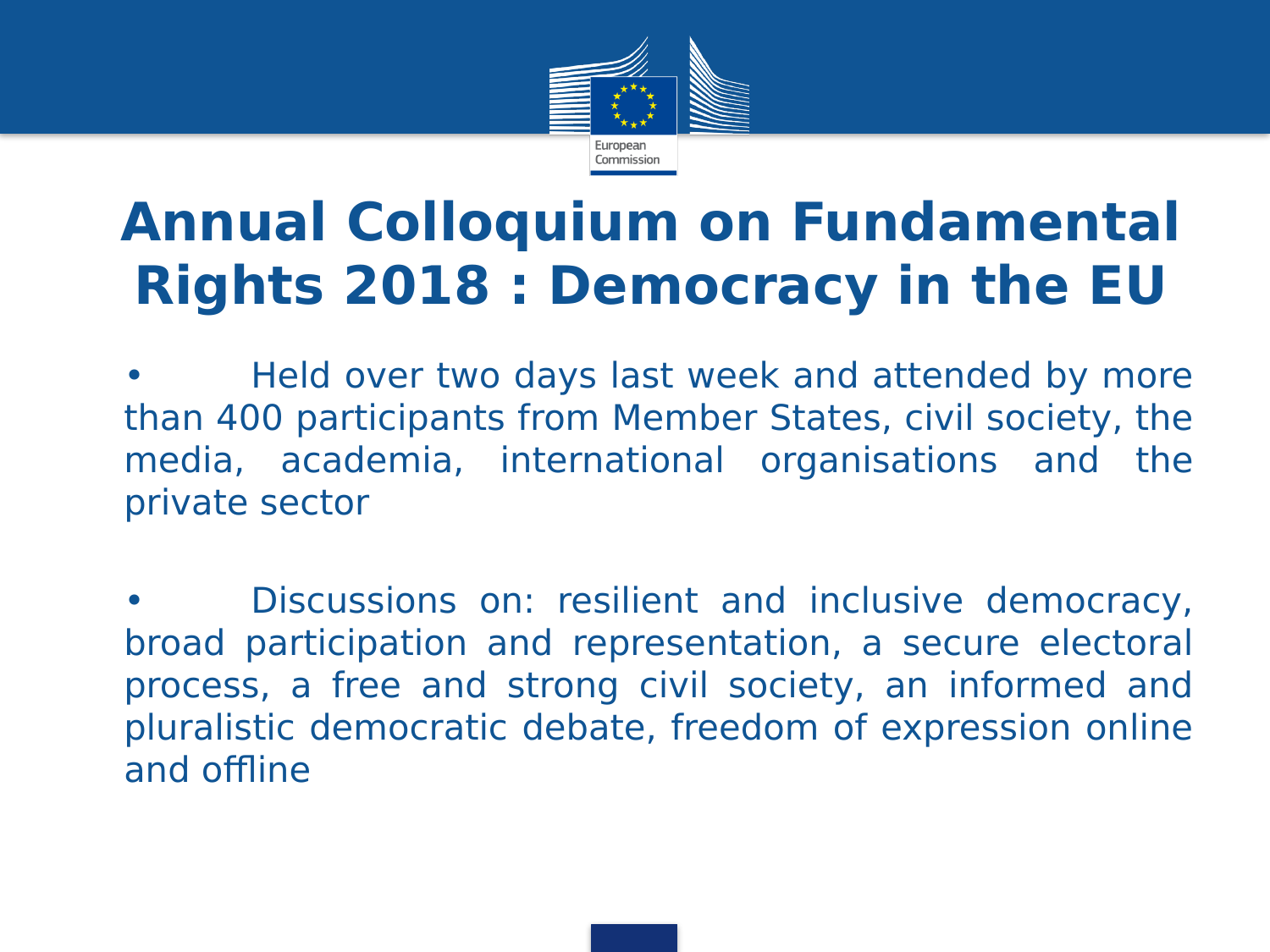

# Annual Colloquium on Fundamental Rights 2018 : Democracy in the EU
•	Held over two days last week and attended by more than 400 participants from Member States, civil society, the media, academia, international organisations and the private sector

•	Discussions on: resilient and inclusive democracy, broad participation and representation, a secure electoral process, a free and strong civil society, an informed and pluralistic democratic debate, freedom of expression online and offline